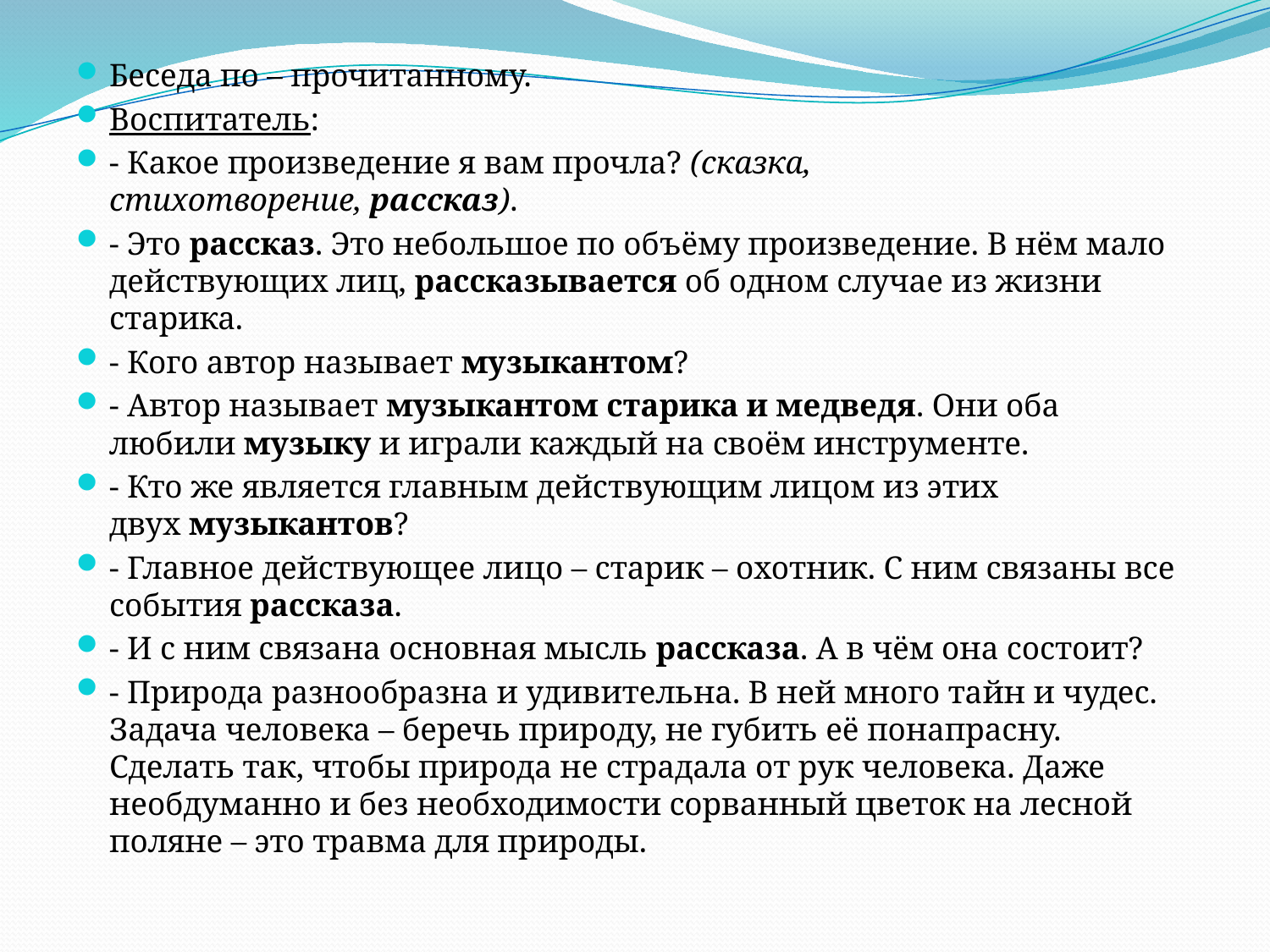

Беседа по – прочитанному.
Воспитатель:
- Какое произведение я вам прочла? (сказка, стихотворение, рассказ).
- Это рассказ. Это небольшое по объёму произведение. В нём мало действующих лиц, рассказывается об одном случае из жизни старика.
- Кого автор называет музыкантом?
- Автор называет музыкантом старика и медведя. Они оба любили музыку и играли каждый на своём инструменте.
- Кто же является главным действующим лицом из этих двух музыкантов?
- Главное действующее лицо – старик – охотник. С ним связаны все события рассказа.
- И с ним связана основная мысль рассказа. А в чём она состоит?
- Природа разнообразна и удивительна. В ней много тайн и чудес. Задача человека – беречь природу, не губить её понапрасну. Сделать так, чтобы природа не страдала от рук человека. Даже необдуманно и без необходимости сорванный цветок на лесной поляне – это травма для природы.